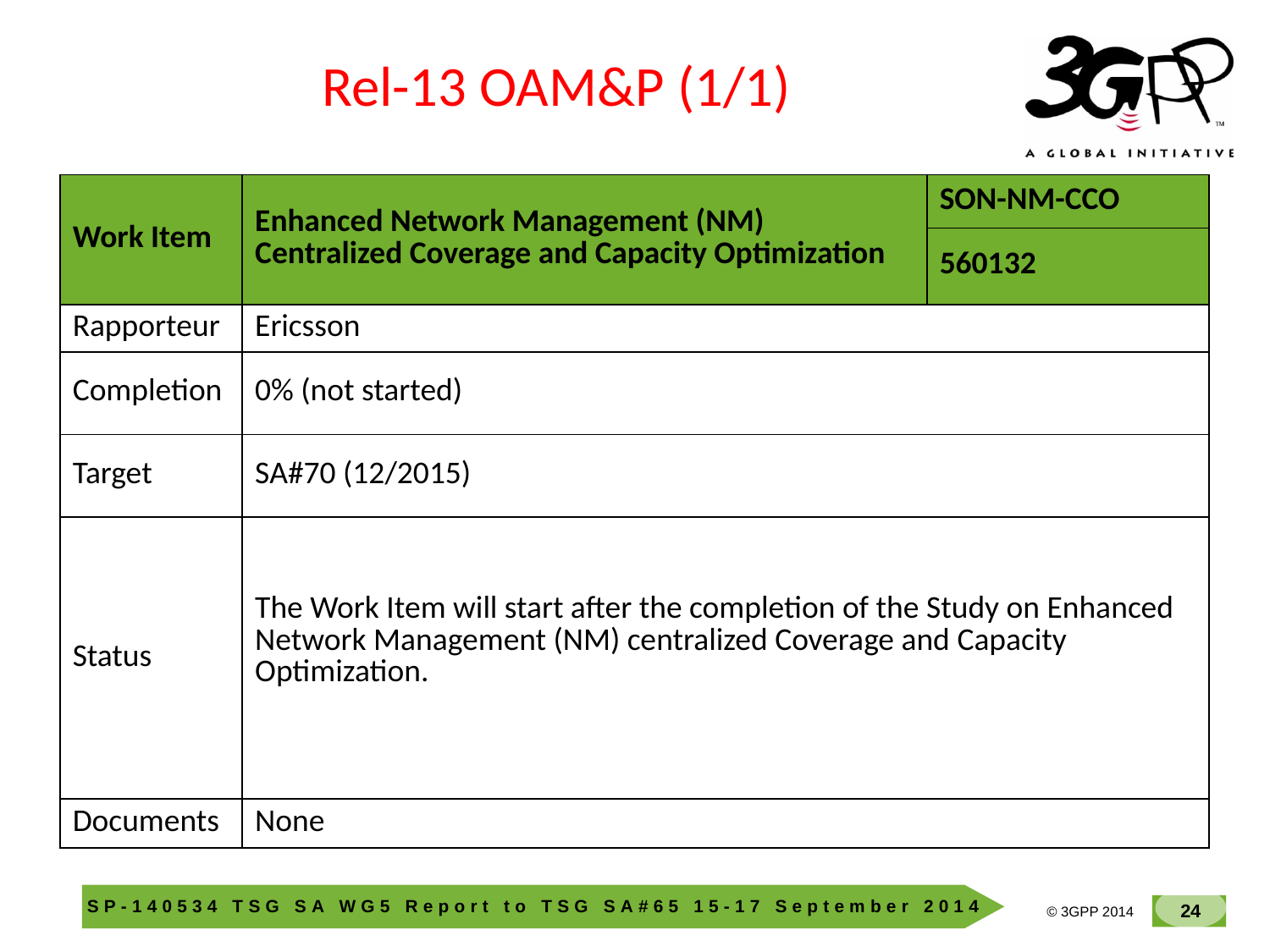

Rel-13 OAM&P (1/1)
| Work Item | Enhanced Network Management (NM) Centralized Coverage and Capacity Optimization | SON-NM-CCO |
| --- | --- | --- |
|  |  | 560132 |
| Rapporteur | Ericsson |  |
| Completion | 0% (not started) |  |
| Target | SA#70 (12/2015) |  |
| Status | The Work Item will start after the completion of the Study on Enhanced Network Management (NM) centralized Coverage and Capacity Optimization. |  |
| Documents | None |  |